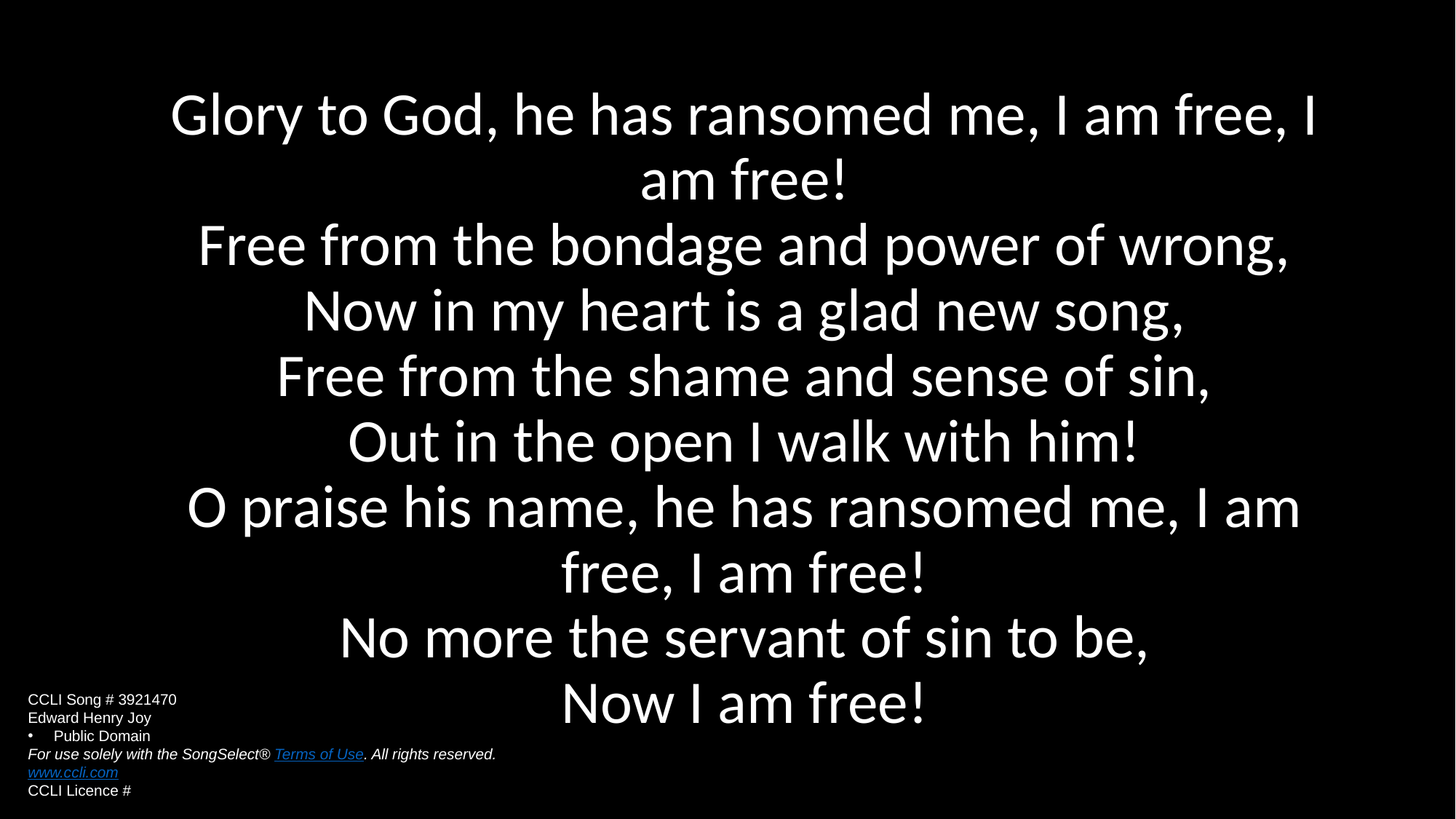

# Glory to God, he has ransomed me, I am free, I am free! Free from the bondage and power of wrong, Now in my heart is a glad new song, Free from the shame and sense of sin, Out in the open I walk with him! O praise his name, he has ransomed me, I am free, I am free! No more the servant of sin to be, Now I am free!
CCLI Song # 3921470
Edward Henry Joy
Public Domain
For use solely with the SongSelect® Terms of Use. All rights reserved. www.ccli.com
CCLI Licence #